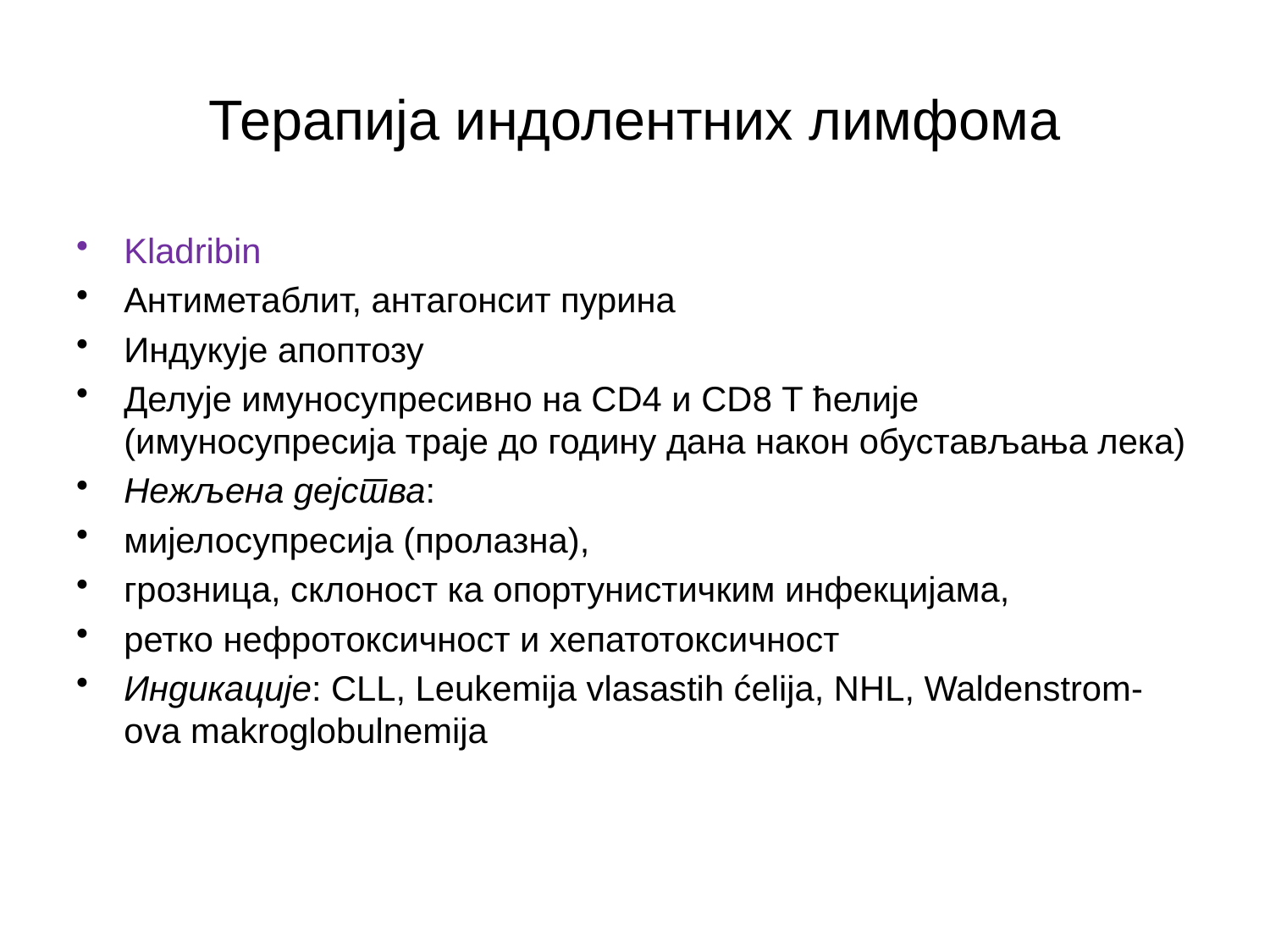

# Терапија индолентних лимфома
Kladribin
Aнтиметаблит, антагонсит пурина
Индукује апоптозу
Делује имуносупресивно на CD4 и CD8 Т ћелије (имуносупресија траје до годину дана након обустављања лека)
Нежљена дејства:
мијелосупресија (пролазна),
грозница, склоност ка опортунистичким инфекцијама,
ретко нефротоксичност и хепатотоксичност
Индикације: CLL, Leukemija vlasastih ćelija, NHL, Waldenstrom-ova makroglobulnemija